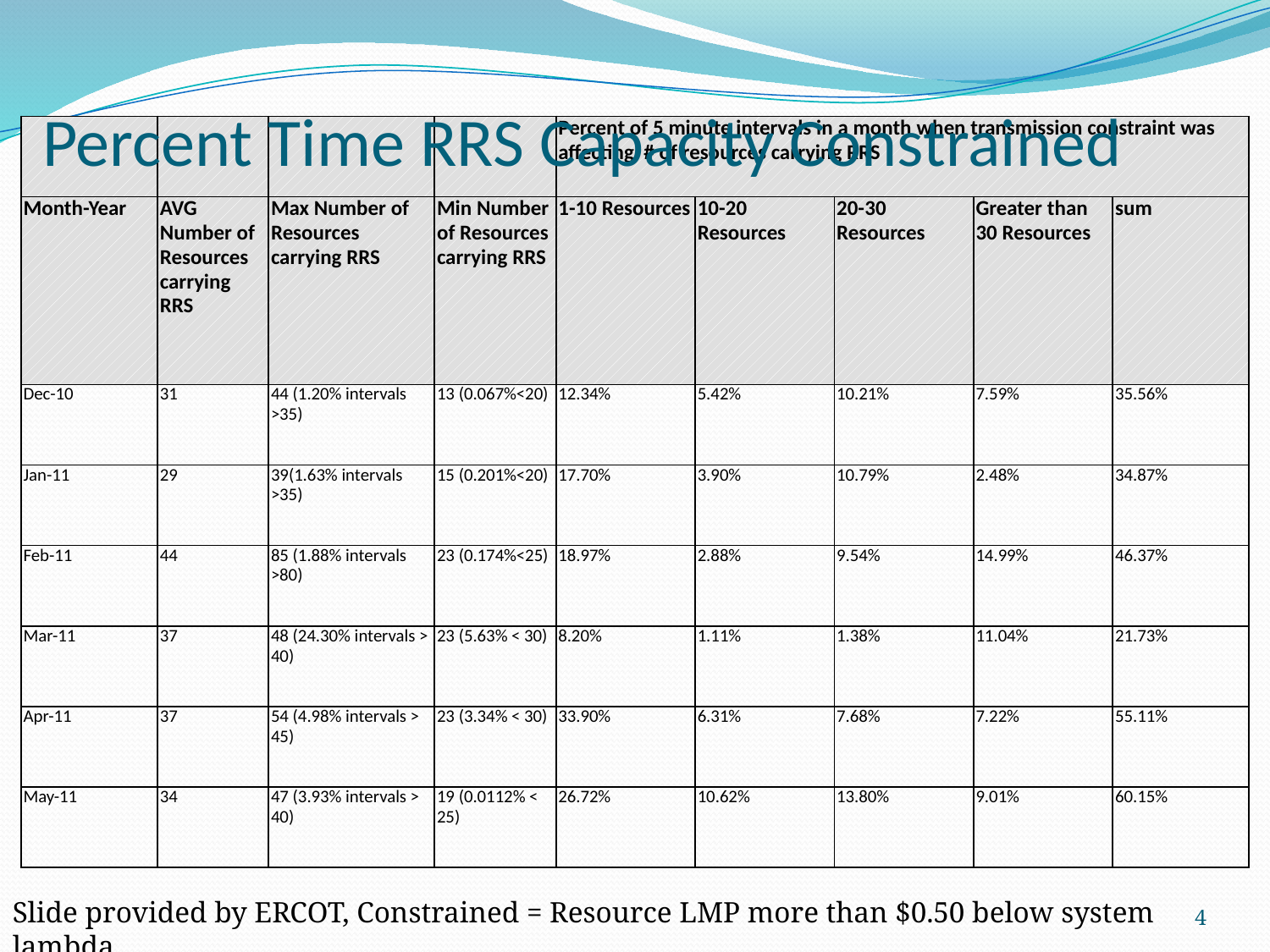

# Percent Time RRS Capacity Constrained
|  |  |  |  | Percent of 5 minute intervals in a month when transmission constraint was affecting # of resources carrying RRS |  |  |  |  |
| --- | --- | --- | --- | --- | --- | --- | --- | --- |
| Month-Year | AVG Number of Resources carrying RRS | Max Number of Resources carrying RRS | Min Number of Resources carrying RRS | 1-10 Resources | 10-20 Resources | 20-30 Resources | Greater than 30 Resources | sum |
| Dec-10 | 31 | 44 (1.20% intervals >35) | 13 (0.067%<20) | 12.34% | 5.42% | 10.21% | 7.59% | 35.56% |
| Jan-11 | 29 | 39(1.63% intervals >35) | 15 (0.201%<20) | 17.70% | 3.90% | 10.79% | 2.48% | 34.87% |
| Feb-11 | 44 | 85 (1.88% intervals >80) | 23 (0.174%<25) | 18.97% | 2.88% | 9.54% | 14.99% | 46.37% |
| Mar-11 | 37 | 48 (24.30% intervals > 40) | 23 (5.63% < 30) | 8.20% | 1.11% | 1.38% | 11.04% | 21.73% |
| Apr-11 | 37 | 54 (4.98% intervals > 45) | 23 (3.34% < 30) | 33.90% | 6.31% | 7.68% | 7.22% | 55.11% |
| May-11 | 34 | 47 (3.93% intervals > 40) | 19 (0.0112% < 25) | 26.72% | 10.62% | 13.80% | 9.01% | 60.15% |
4
Slide provided by ERCOT, Constrained = Resource LMP more than $0.50 below system lambda.